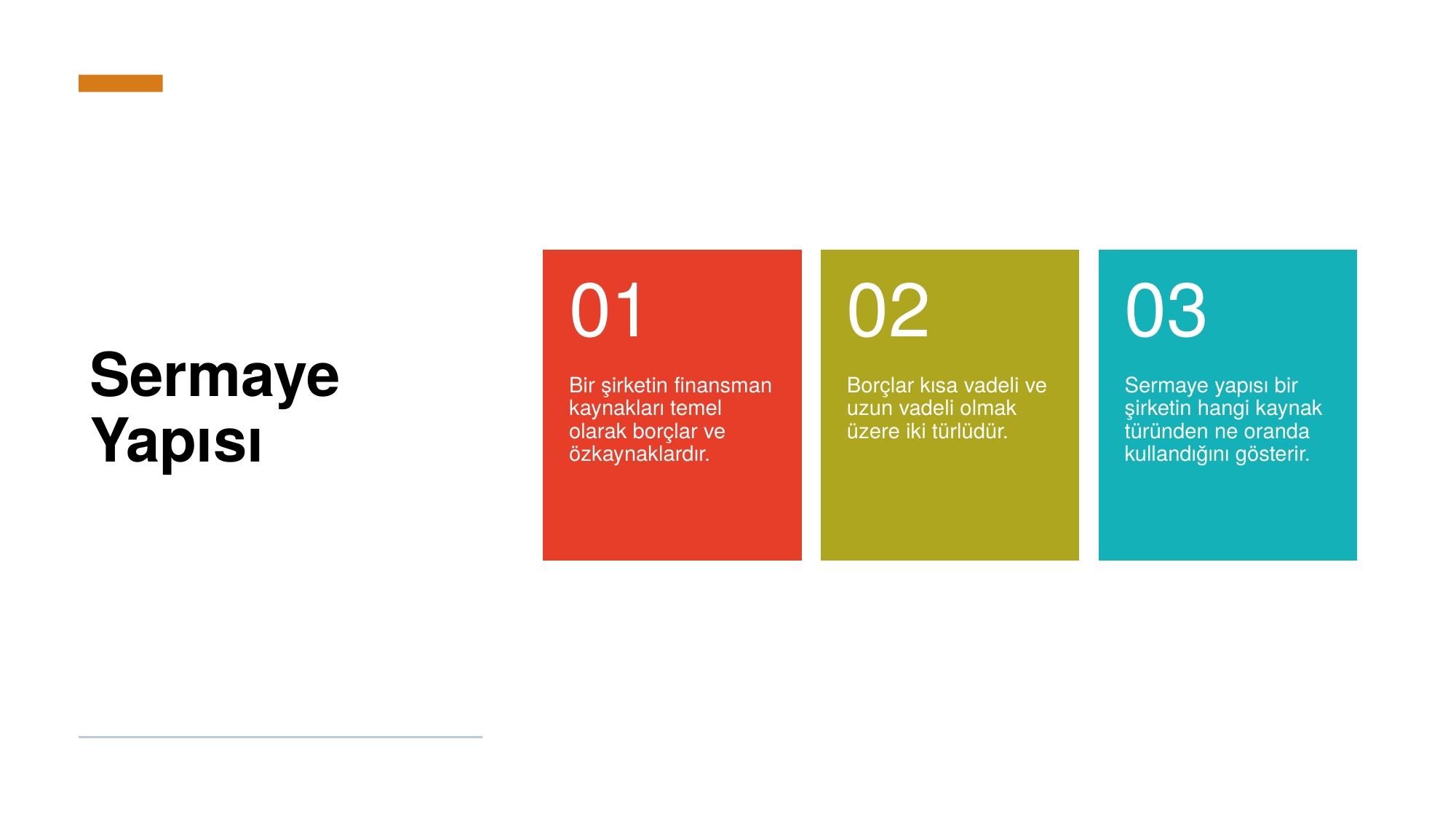

Bir şirketin finansman kaynakları temel olarak borçlar ve özkaynaklardır.
01
Borçlar kısa vadeli ve uzun vadeli olmak üzere iki türlüdür.
02
Sermaye yapısı bir şirketin hangi kaynak türünden ne oranda kullandığını gösterir.
03
# Sermaye Yapısı